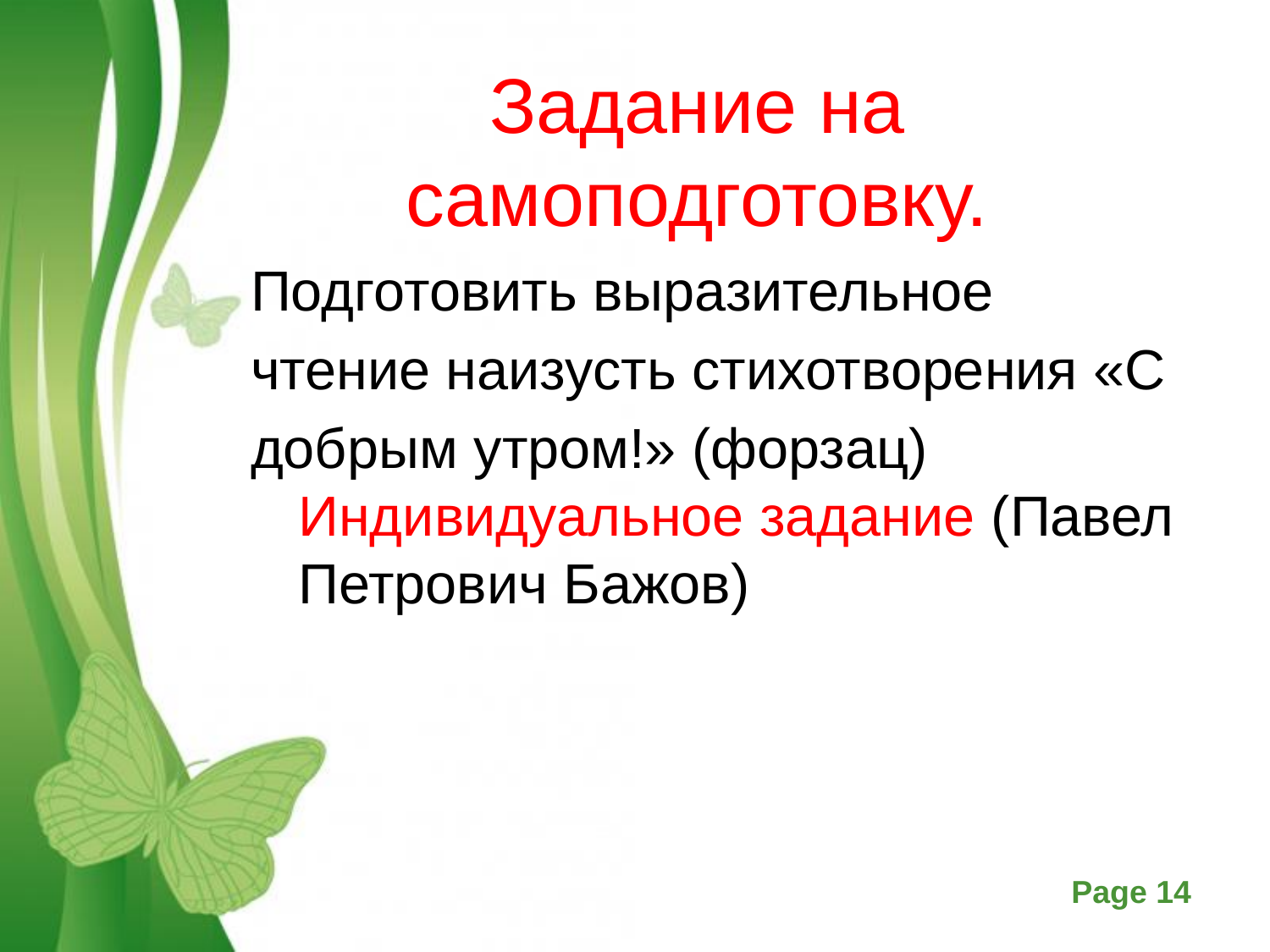

# Задание на самоподготовку.
Подготовить выразительное
чтение наизусть стихотворения «С
добрым утром!» (форзац)  Индивидуальное задание (Павел Петрович Бажов)